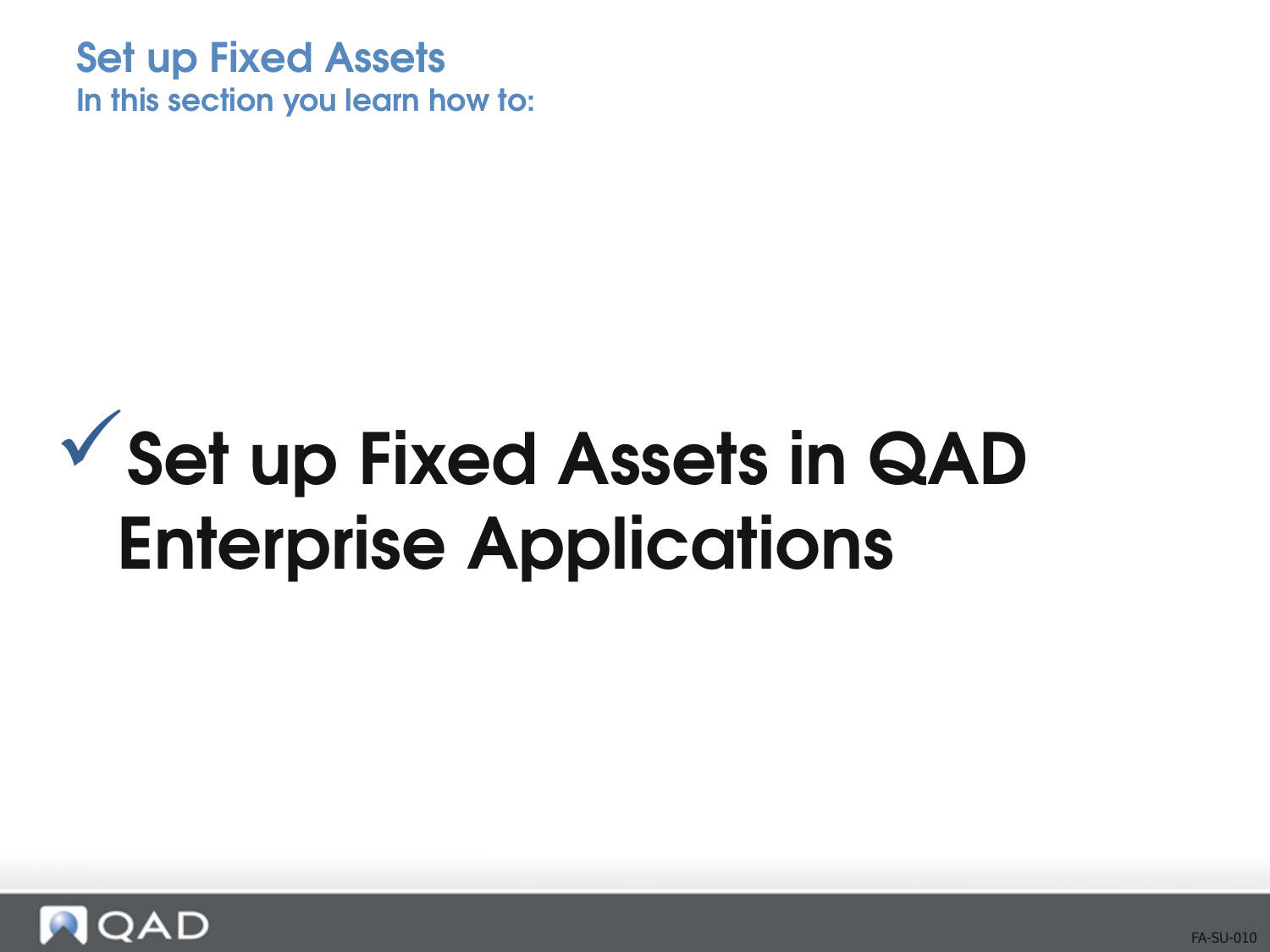

# Set up Fixed Assets In this section you learn how to:
Identify key business considerations before setting up Fixed Assets in QAD Enterprise Applications
Set up Fixed Assets in QAD Enterprise Applications

Process Fixed Assets in QAD Enterprise Applications

Set up Fixed Assets in QAD Enterprise Applications

FA-SU-010